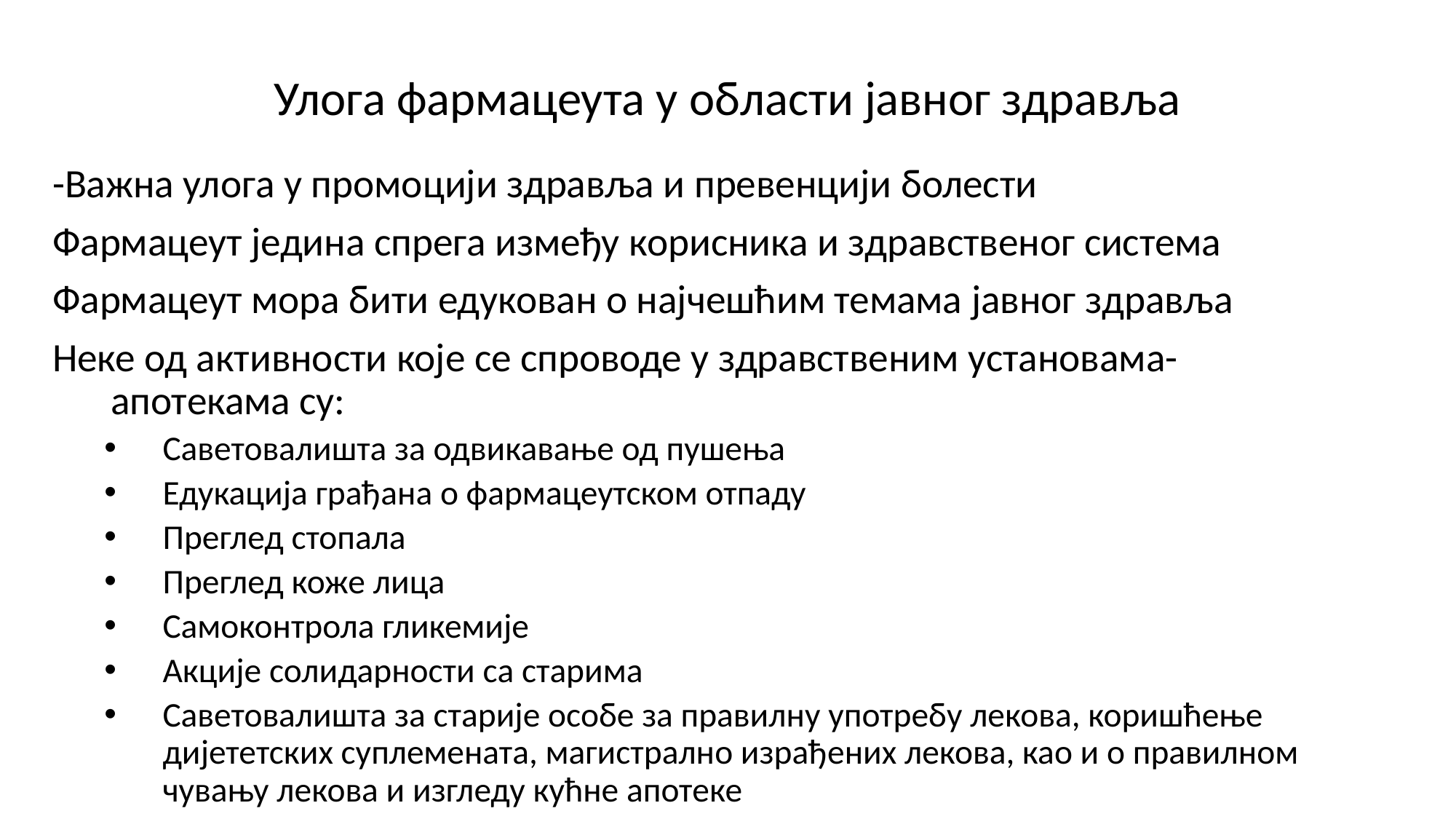

# Улога фармацеута у области јавног здравља
-Важна улога у промоцији здравља и превенцији болести
Фармацеут једина спрега између корисника и здравственог система
Фармацеут мора бити едукован о најчешћим темама јавног здравља
Неке од активности које се спроводе у здравственим установама- апотекама су:
Саветовалишта за одвикавање од пушења
Едукација грађана о фармацеутском отпаду
Преглед стопала
Преглед коже лица
Самоконтрола гликемије
Акције солидарности са старима
Саветовалишта за старије особе за правилну употребу лекова, коришћење дијететских суплемената, магистрално израђених лекова, као и о правилном чувању лекова и изгледу кућне апотеке